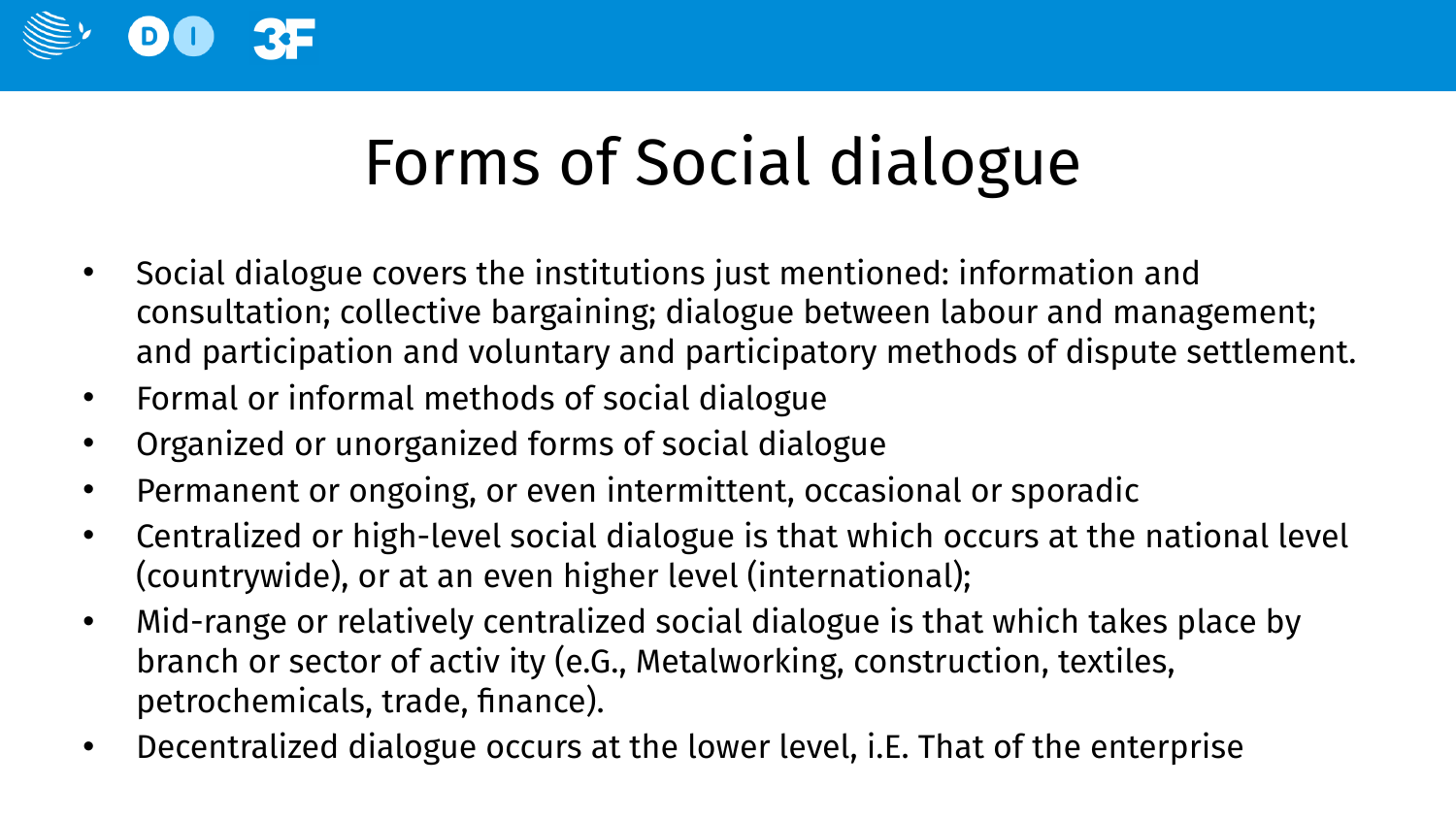

# Forms of Social dialogue
Social dialogue covers the institutions just mentioned: information and consultation; collective bargaining; dialogue between labour and management; and participation and voluntary and participatory methods of dispute settlement.
Formal or informal methods of social dialogue
Organized or unorganized forms of social dialogue
Permanent or ongoing, or even intermittent, occasional or sporadic
Centralized or high-level social dialogue is that which occurs at the national level (countrywide), or at an even higher level (international);
Mid-range or relatively centralized social dialogue is that which takes place by branch or sector of activ ity (e.G., Metalworking, construction, textiles, petrochemicals, trade, ﬁnance).
Decentralized dialogue occurs at the lower level, i.E. That of the enterprise